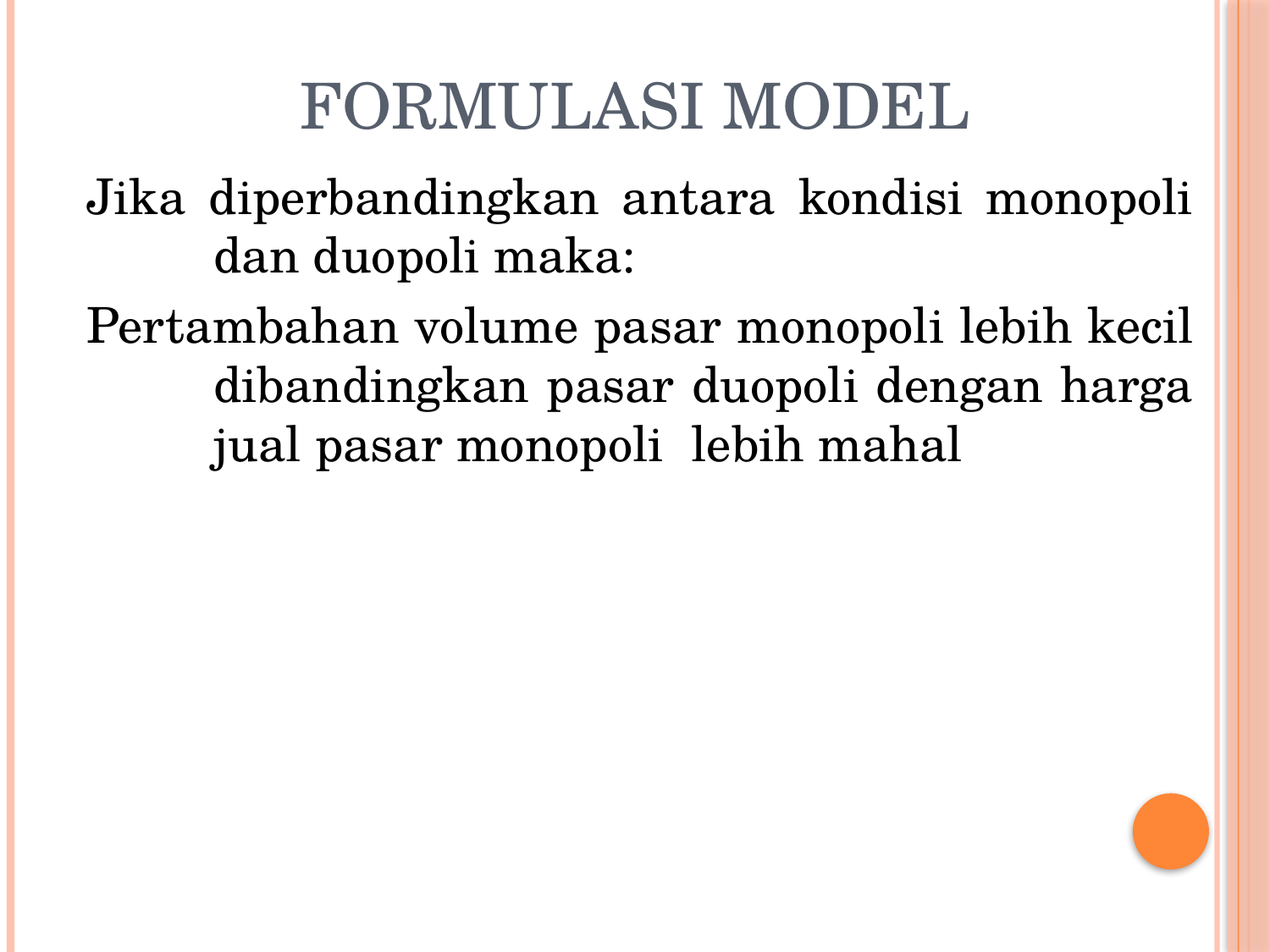

# Formulasi Model
Jika diperbandingkan antara kondisi monopoli dan duopoli maka:
Pertambahan volume pasar monopoli lebih kecil dibandingkan pasar duopoli dengan harga jual pasar monopoli  lebih mahal